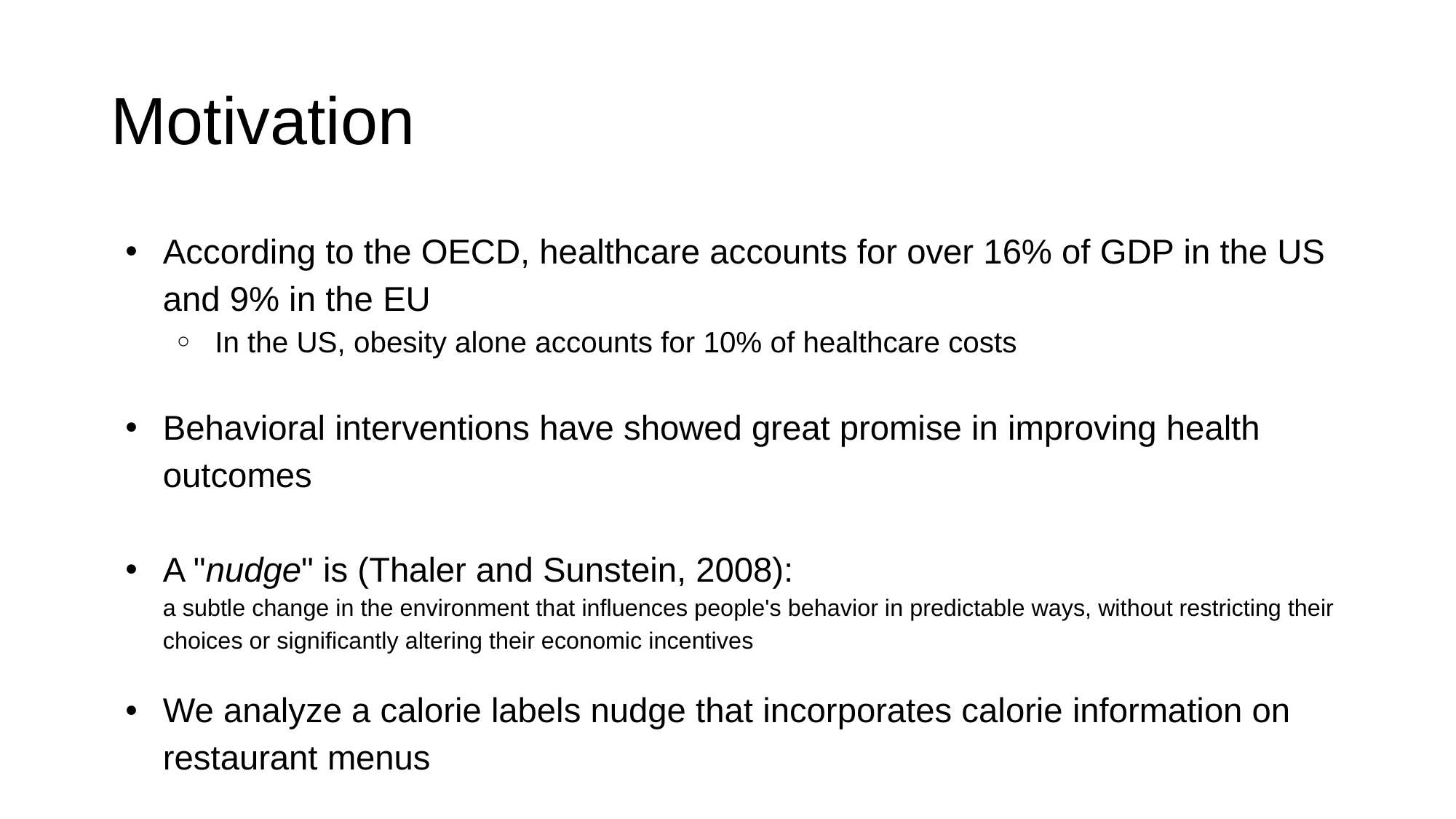

# Motivation
According to the OECD, healthcare accounts for over 16% of GDP in the US and 9% in the EU
In the US, obesity alone accounts for 10% of healthcare costs
Behavioral interventions have showed great promise in improving health outcomes
A "nudge" is (Thaler and Sunstein, 2008):
a subtle change in the environment that influences people's behavior in predictable ways, without restricting their choices or significantly altering their economic incentives
We analyze a calorie labels nudge that incorporates calorie information on restaurant menus